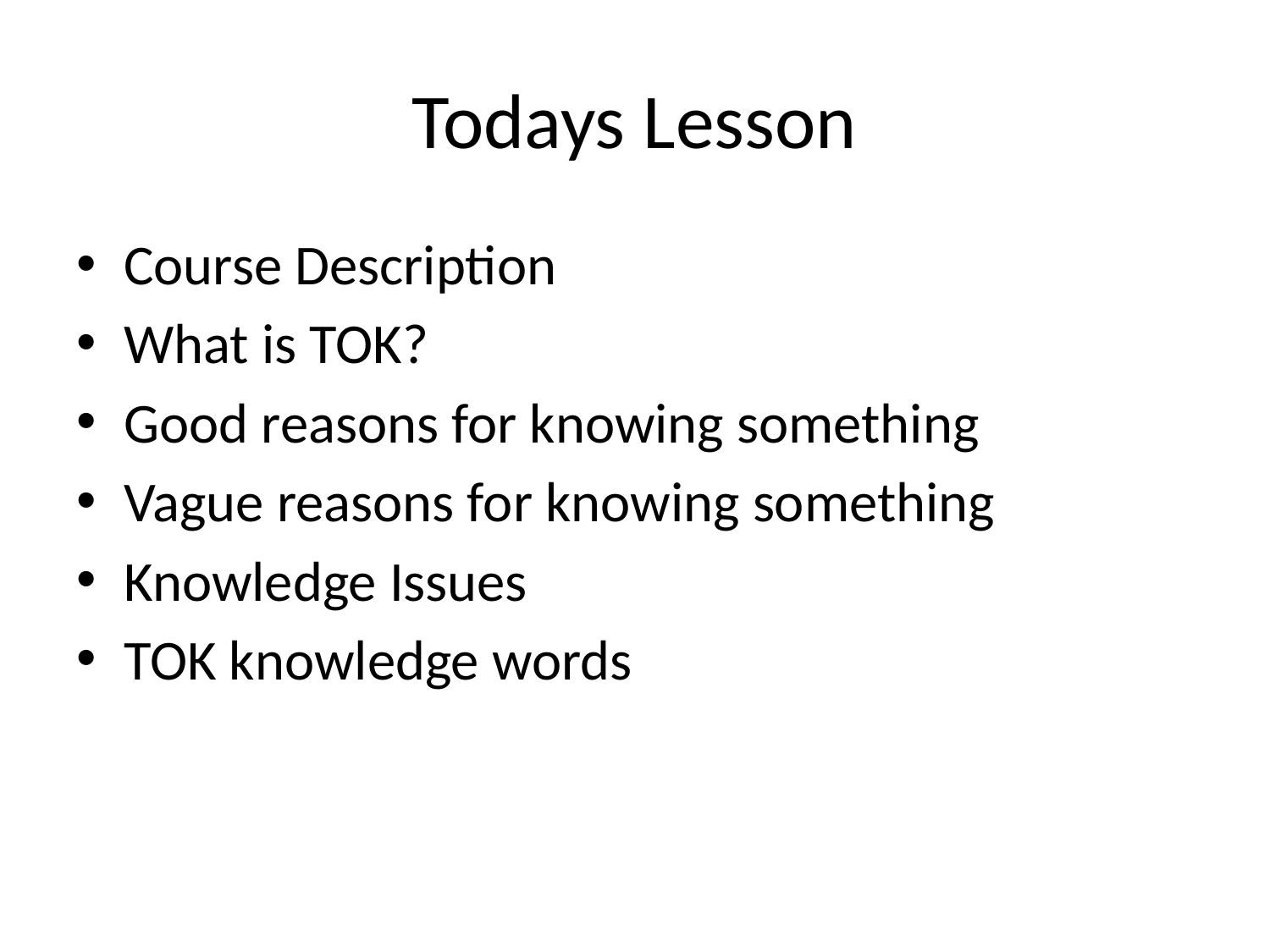

# Todays Lesson
Course Description
What is TOK?
Good reasons for knowing something
Vague reasons for knowing something
Knowledge Issues
TOK knowledge words